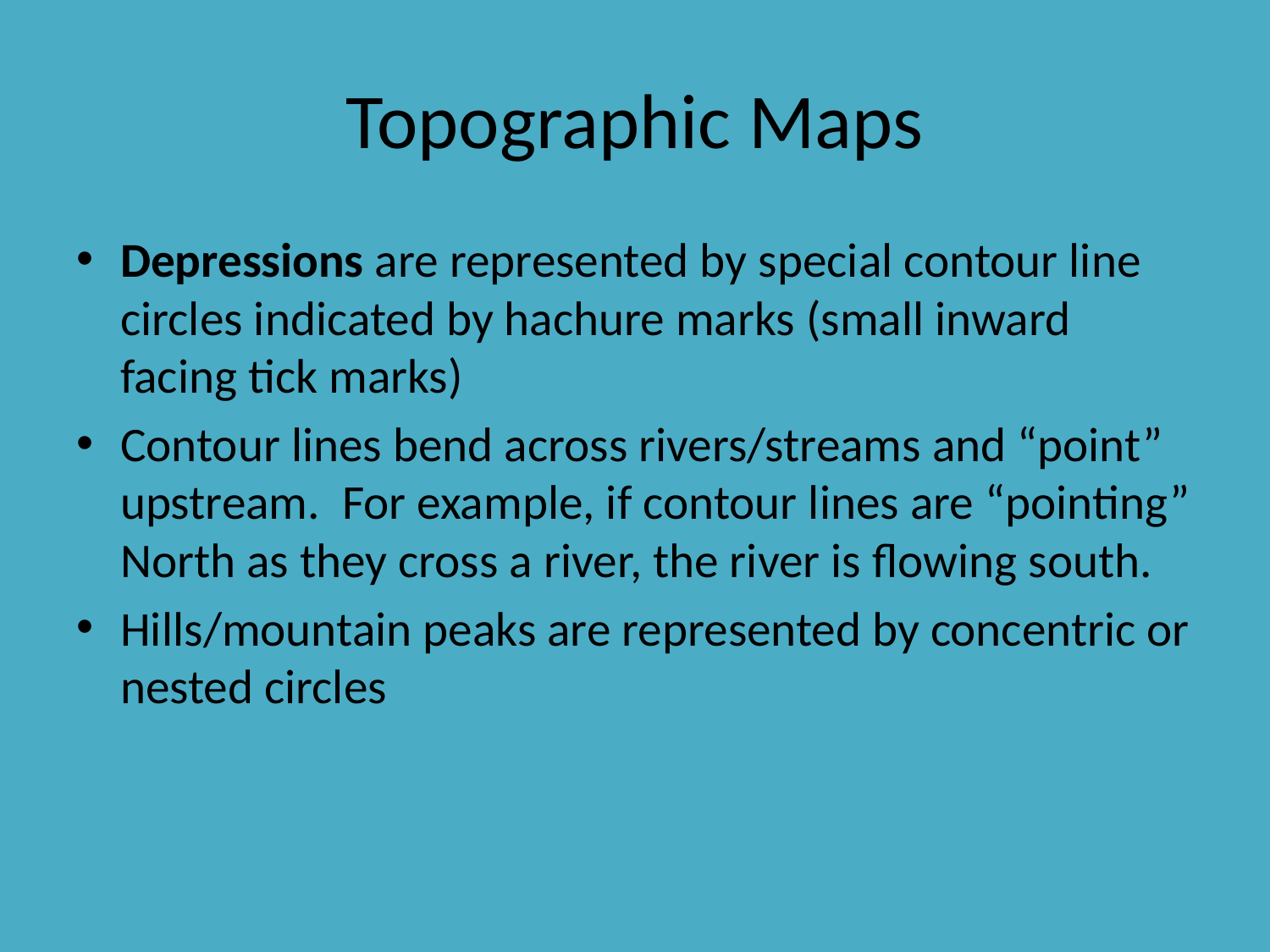

# Topographic Maps
Depressions are represented by special contour line circles indicated by hachure marks (small inward facing tick marks)
Contour lines bend across rivers/streams and “point” upstream.  For example, if contour lines are “pointing” North as they cross a river, the river is flowing south.
Hills/mountain peaks are represented by concentric or nested circles